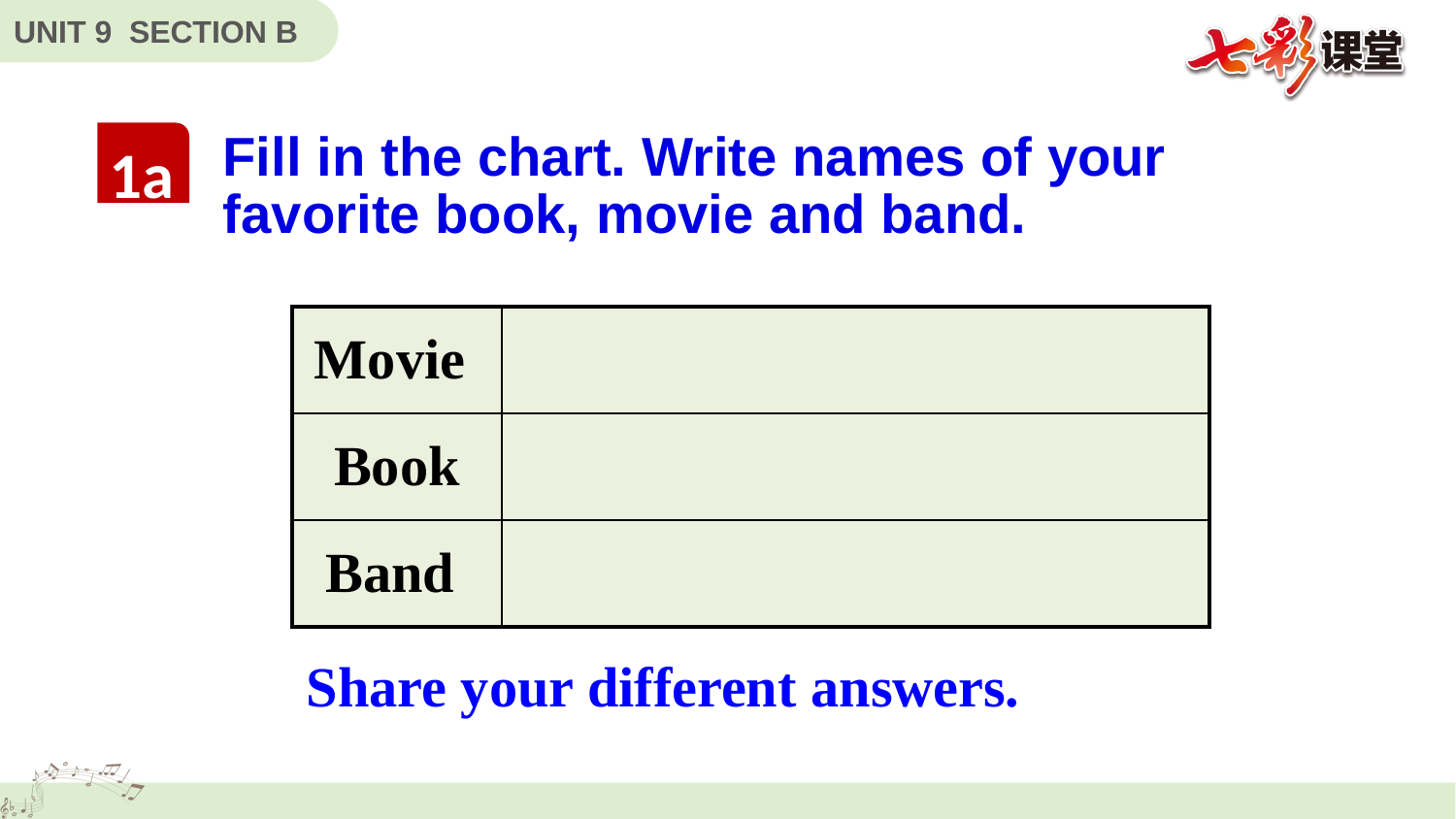

1a
Fill in the chart. Write names of your favorite book, movie and band.
| Movie |  |
| --- | --- |
| Book |  |
| Band |  |
Share your different answers.